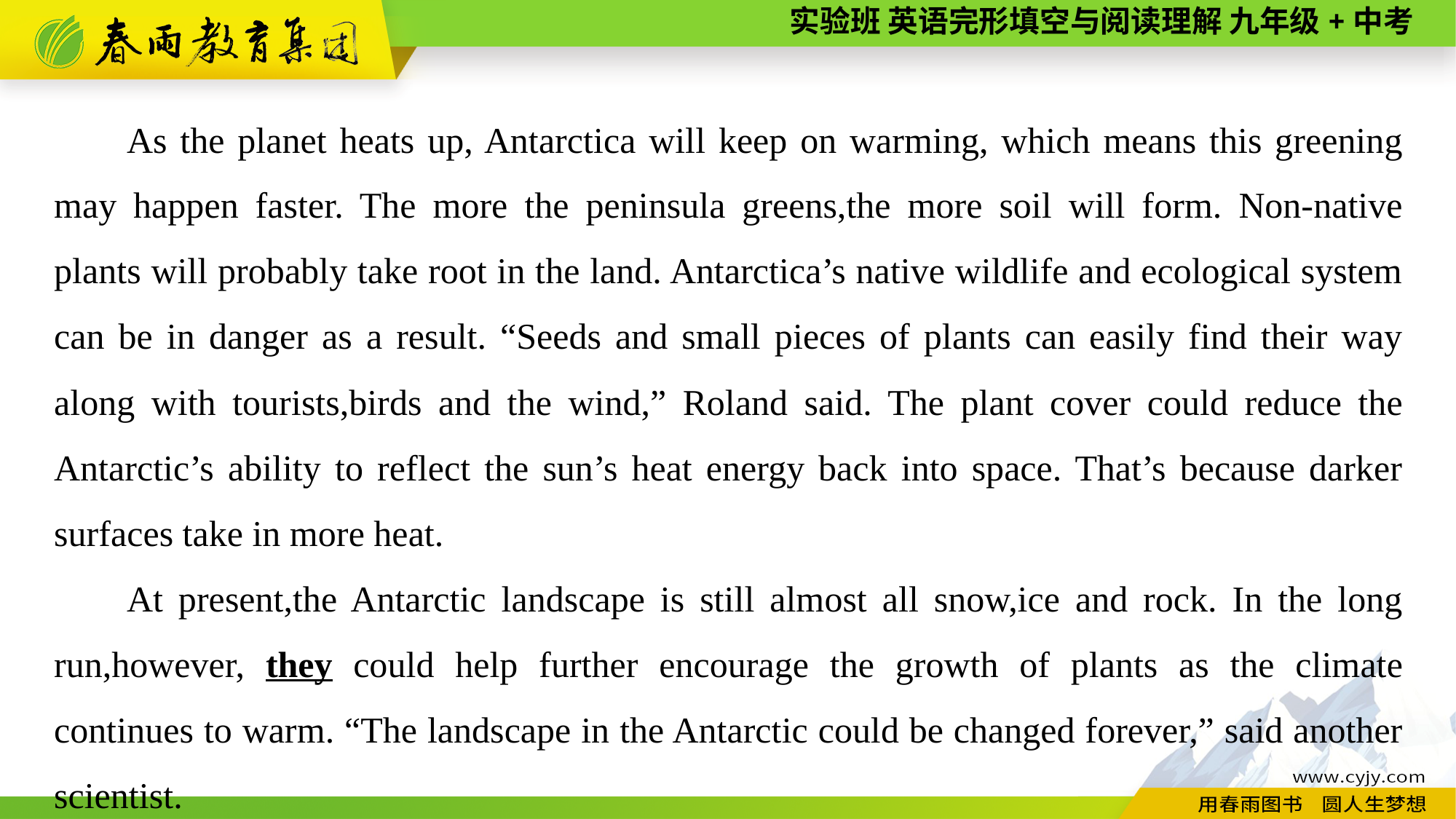

As the planet heats up, Antarctica will keep on warming, which means this greening may happen faster. The more the peninsula greens,the more soil will form. Non-native plants will probably take root in the land. Antarctica’s native wildlife and ecological system can be in danger as a result. “Seeds and small pieces of plants can easily find their way along with tourists,birds and the wind,” Roland said. The plant cover could reduce the Antarctic’s ability to reflect the sun’s heat energy back into space. That’s because darker surfaces take in more heat.
At present,the Antarctic landscape is still almost all snow,ice and rock. In the long run,however, they could help further encourage the growth of plants as the climate continues to warm. “The landscape in the Antarctic could be changed forever,” said another scientist.